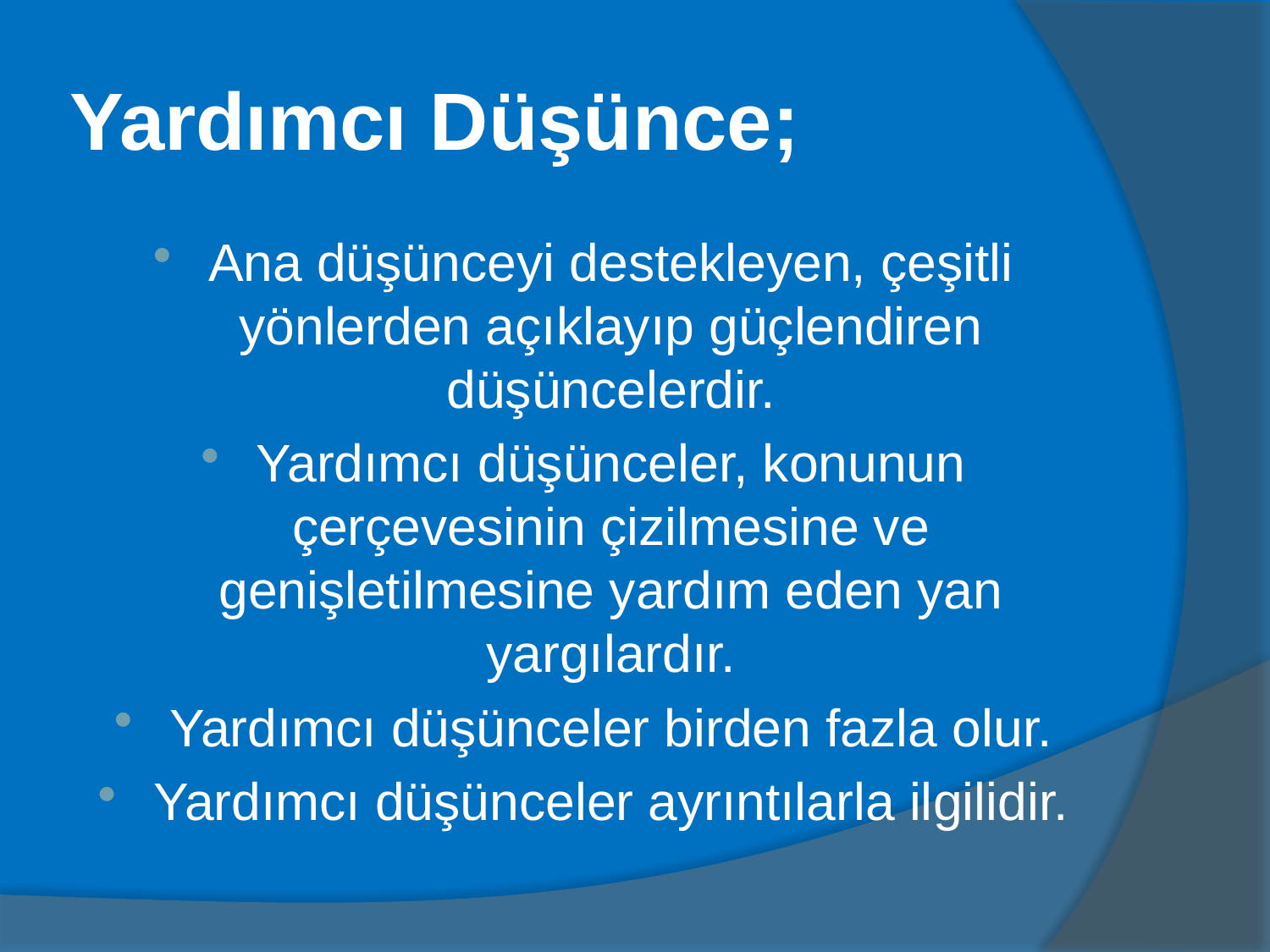

# Yardımcı Düşünce;
Ana düşünceyi destekleyen, çeşitli yönlerden açıklayıp güçlendiren düşüncelerdir.
Yardımcı düşünceler, konunun çerçevesinin çizilmesine ve genişletilmesine yardım eden yan yargılardır.
Yardımcı düşünceler birden fazla olur.
Yardımcı düşünceler ayrıntılarla ilgilidir.